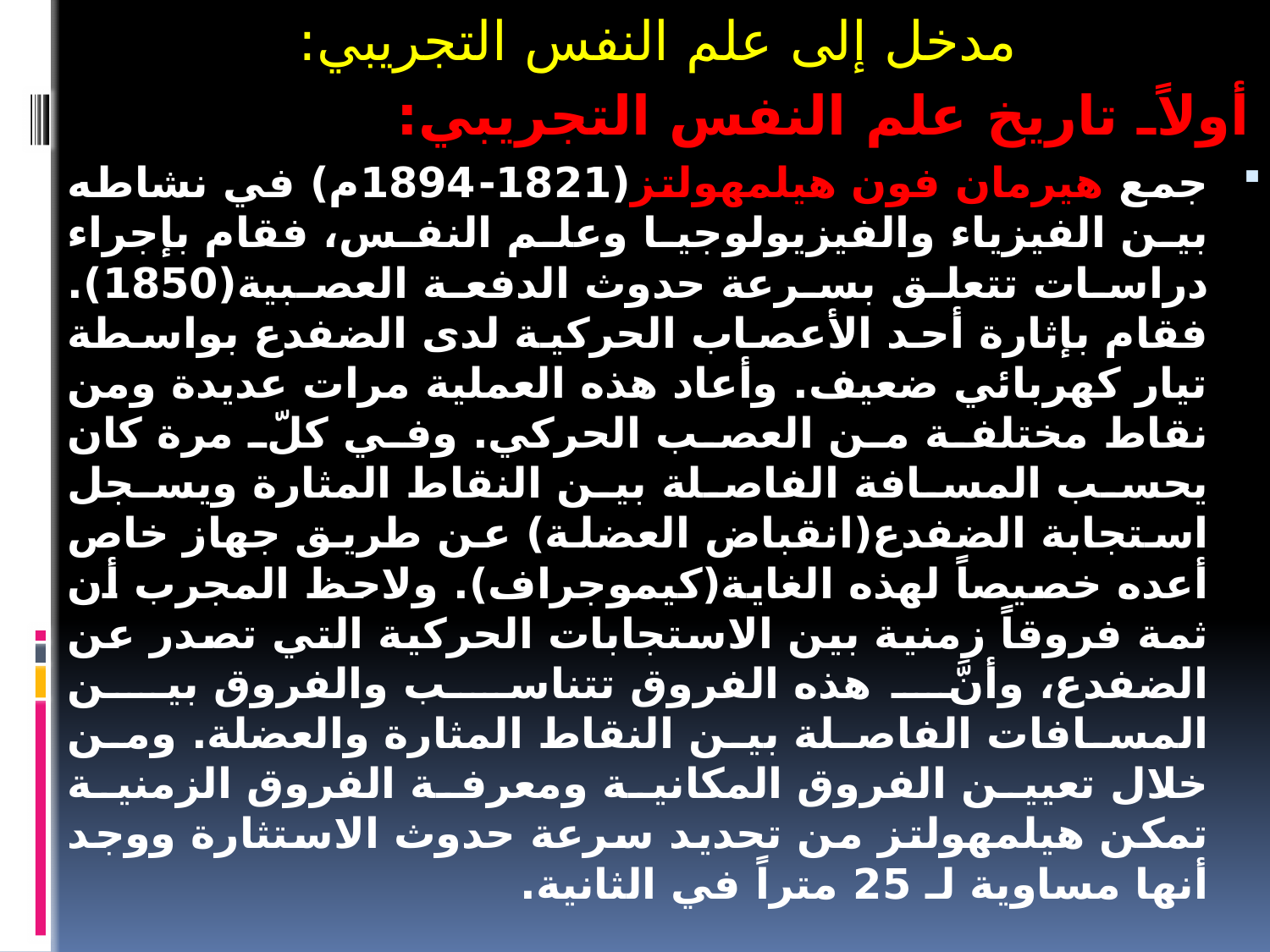

مدخل إلى علم النفس التجريبي:
أولاًـ تاريخ علم النفس التجريبي:
جمع هيرمان فون هيلمهولتز(1821-1894م) في نشاطه بين الفيزياء والفيزيولوجيا وعلم النفس، فقام بإجراء دراسات تتعلق بسرعة حدوث الدفعة العصبية(1850). فقام بإثارة أحد الأعصاب الحركية لدى الضفدع بواسطة تيار كهربائي ضعيف. وأعاد هذه العملية مرات عديدة ومن نقاط مختلفة من العصب الحركي. وفي كلّ مرة كان يحسب المسافة الفاصلة بين النقاط المثارة ويسجل استجابة الضفدع(انقباض العضلة) عن طريق جهاز خاص أعده خصيصاً لهذه الغاية(كيموجراف). ولاحظ المجرب أن ثمة فروقاً زمنية بين الاستجابات الحركية التي تصدر عن الضفدع، وأنَّ هذه الفروق تتناسب والفروق بين المسافات الفاصلة بين النقاط المثارة والعضلة. ومن خلال تعيين الفروق المكانية ومعرفة الفروق الزمنية تمكن هيلمهولتز من تحديد سرعة حدوث الاستثارة ووجد أنها مساوية لـ 25 متراً في الثانية.